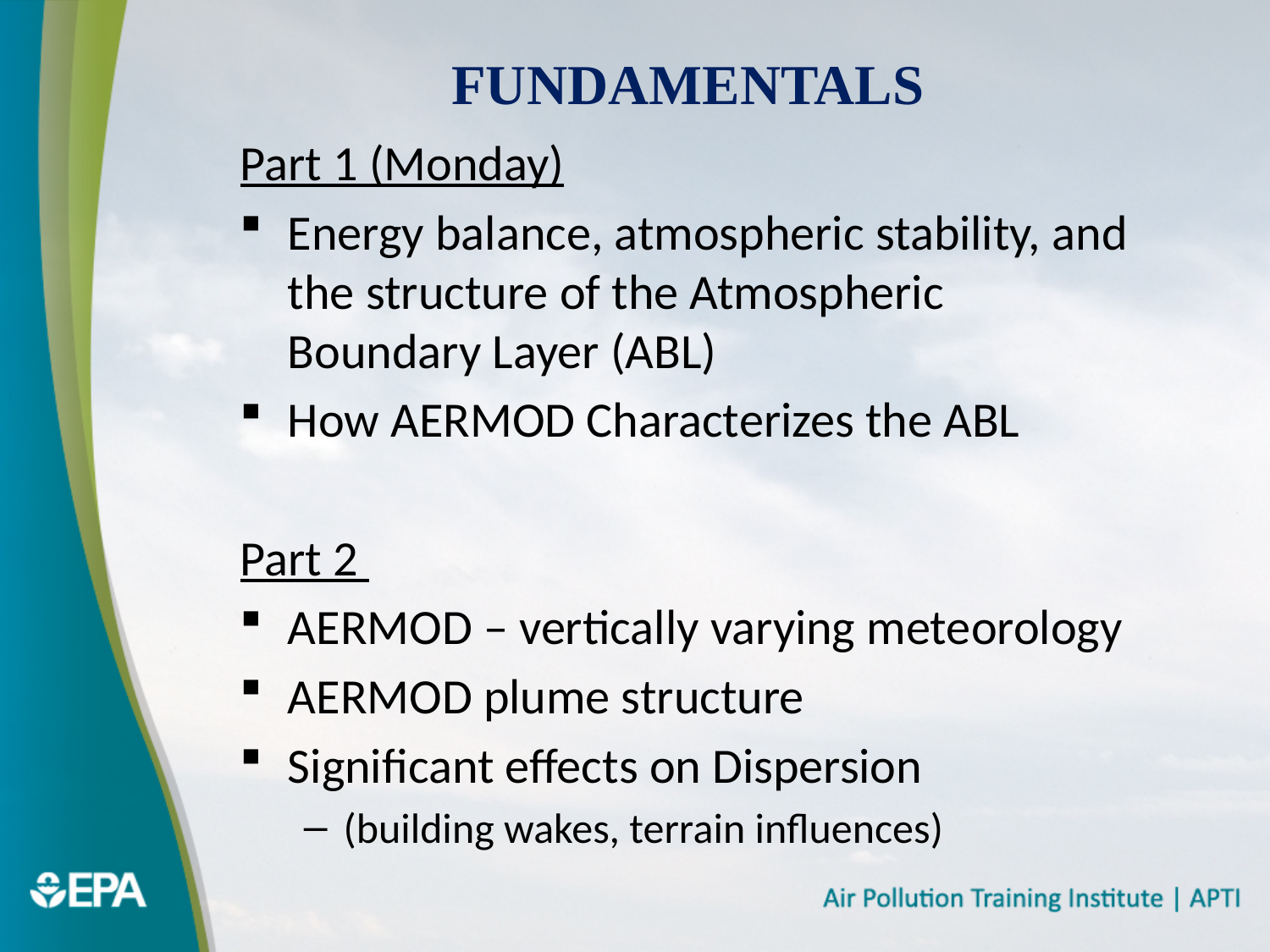

# FUNDAMENTALS
Part 1 (Monday)
Energy balance, atmospheric stability, and the structure of the Atmospheric Boundary Layer (ABL)
How AERMOD Characterizes the ABL

Part 2
AERMOD – vertically varying meteorology
AERMOD plume structure
Significant effects on Dispersion
(building wakes, terrain influences)